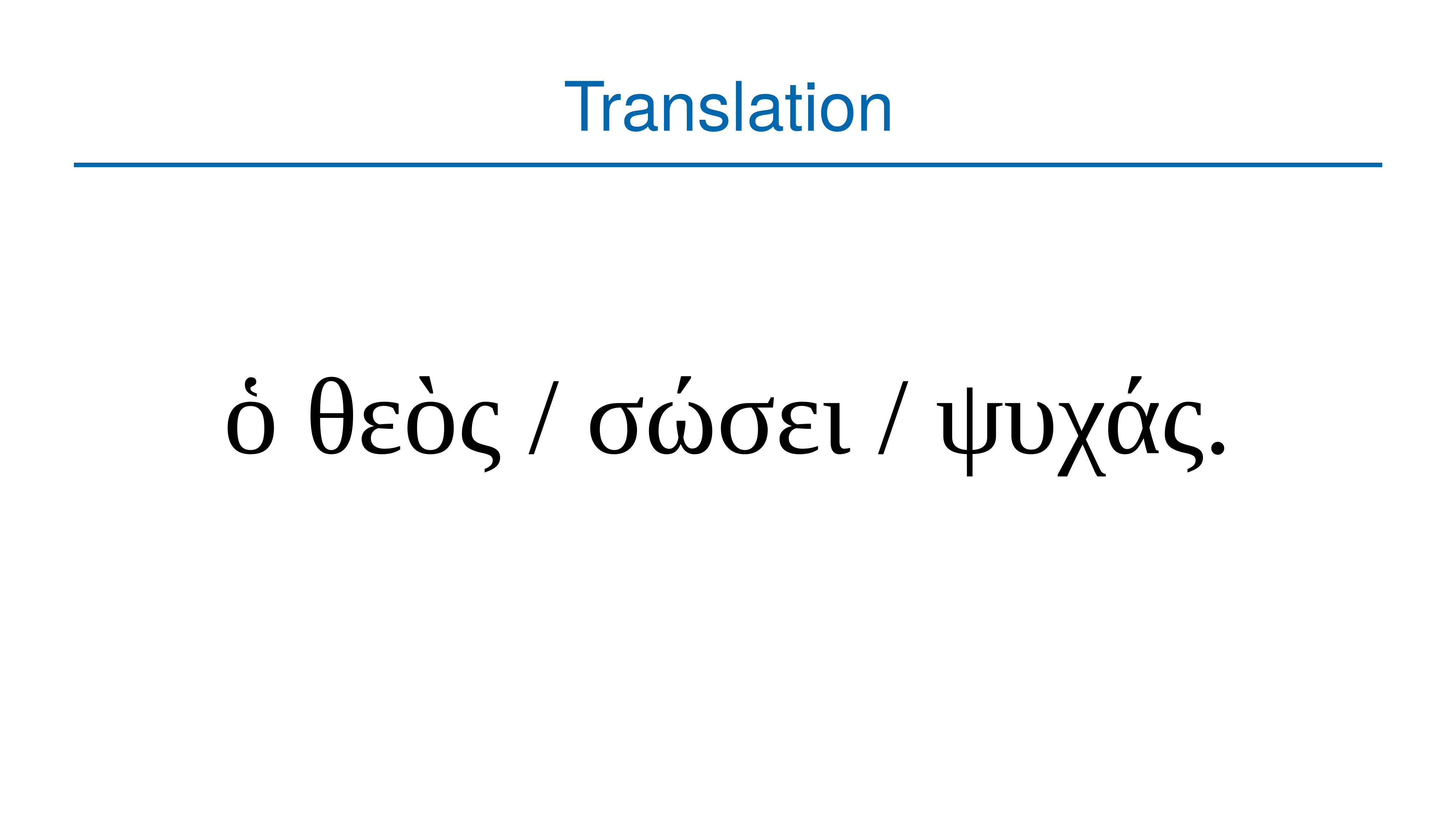

# Translation
ὁ θεὸς / σώσει / ψυχάς.